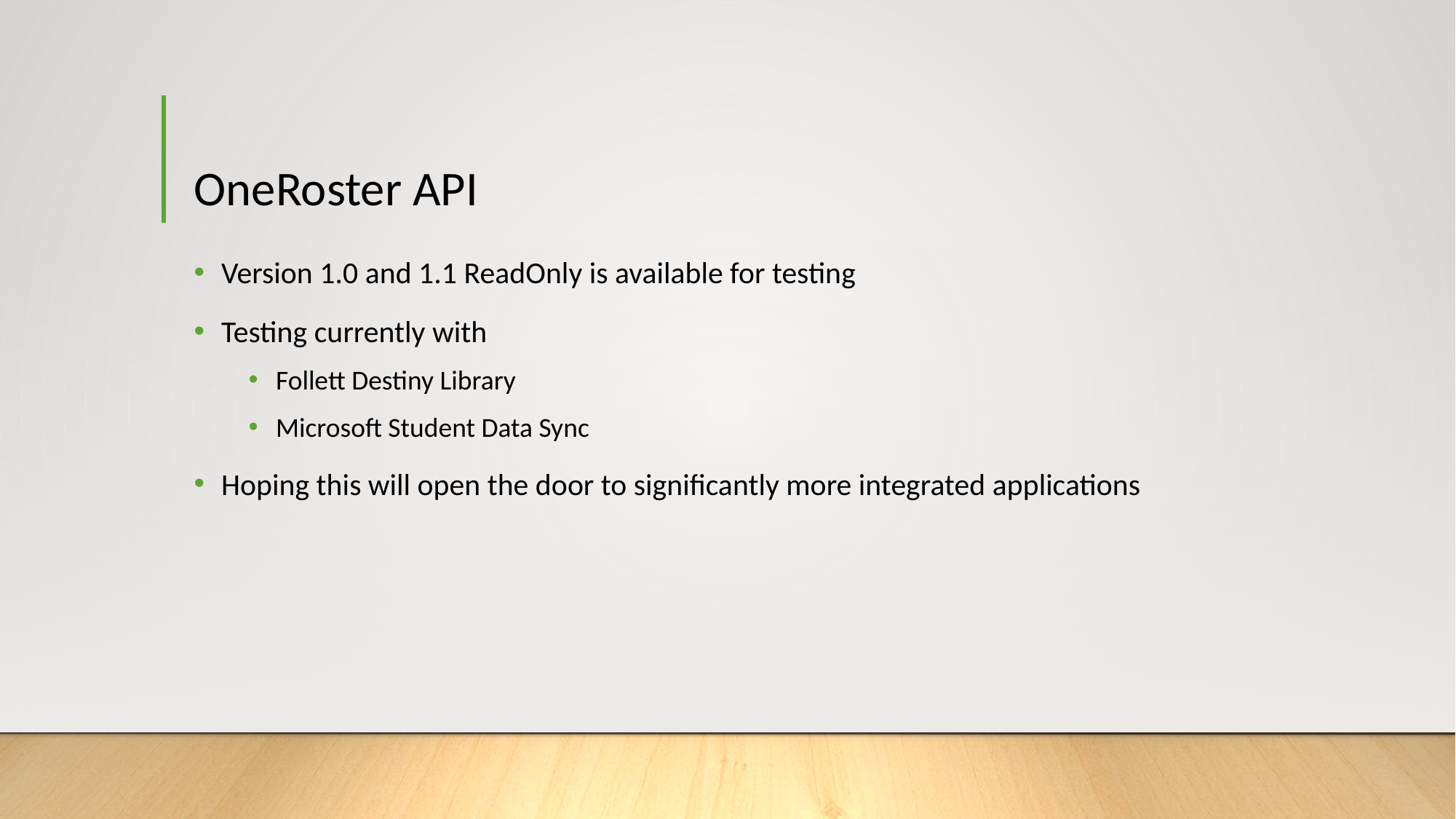

# OneRoster API
Version 1.0 and 1.1 ReadOnly is available for testing
Testing currently with
Follett Destiny Library
Microsoft Student Data Sync
Hoping this will open the door to significantly more integrated applications